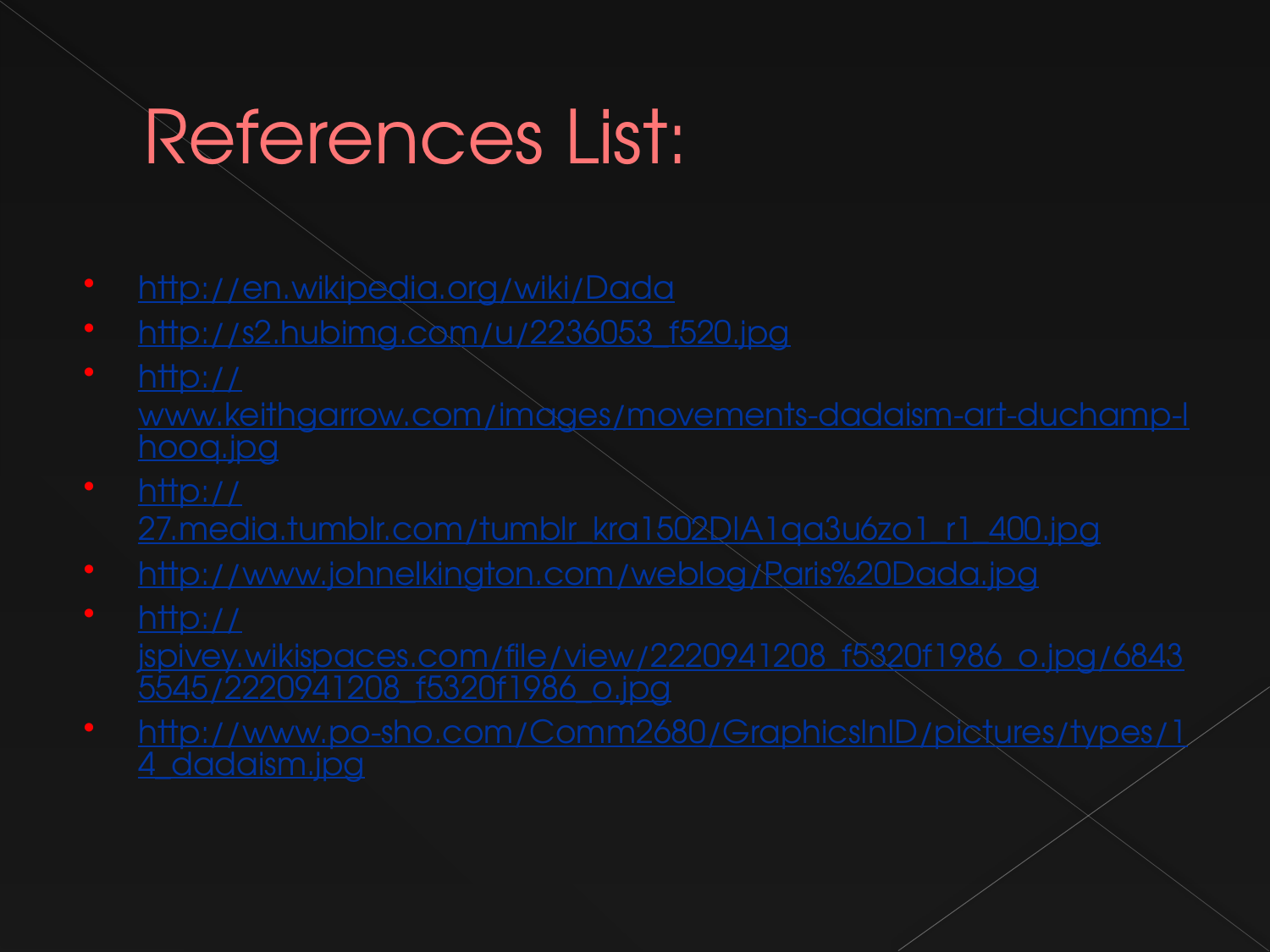

# References List:
http://en.wikipedia.org/wiki/Dada
http://s2.hubimg.com/u/2236053_f520.jpg
http://www.keithgarrow.com/images/movements-dadaism-art-duchamp-lhooq.jpg
http://27.media.tumblr.com/tumblr_kra1502DIA1qa3u6zo1_r1_400.jpg
http://www.johnelkington.com/weblog/Paris%20Dada.jpg
http://jspivey.wikispaces.com/file/view/2220941208_f5320f1986_o.jpg/68435545/2220941208_f5320f1986_o.jpg
http://www.po-sho.com/Comm2680/GraphicsInID/pictures/types/14_dadaism.jpg